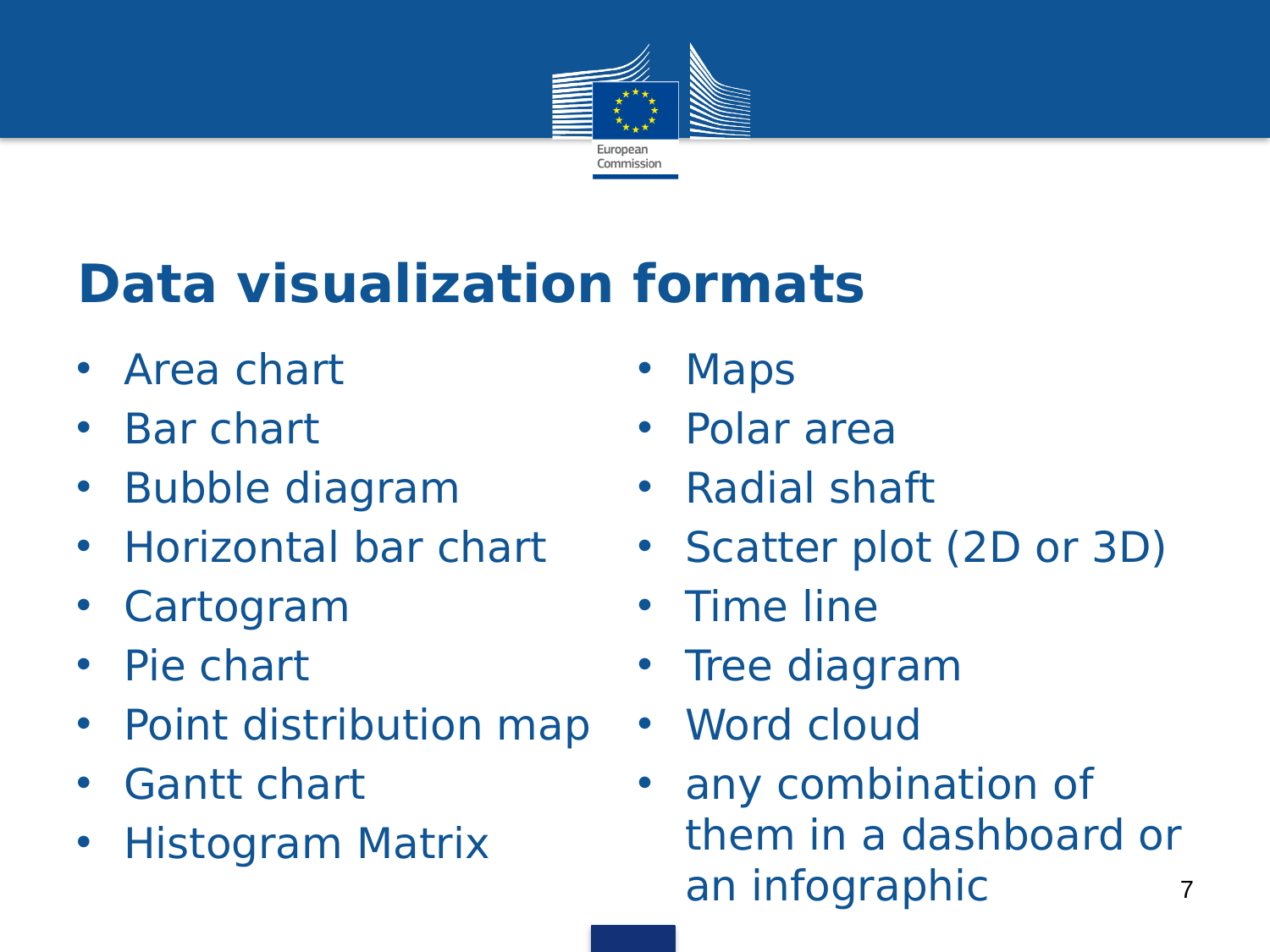

# Data visualization formats
Area chart
Bar chart
Bubble diagram
Horizontal bar chart
Cartogram
Pie chart
Point distribution map
Gantt chart
Histogram Matrix

Maps
Polar area
Radial shaft
Scatter plot (2D or 3D)
Time line
Tree diagram
Word cloud
any combination of them in a dashboard or an infographic
7